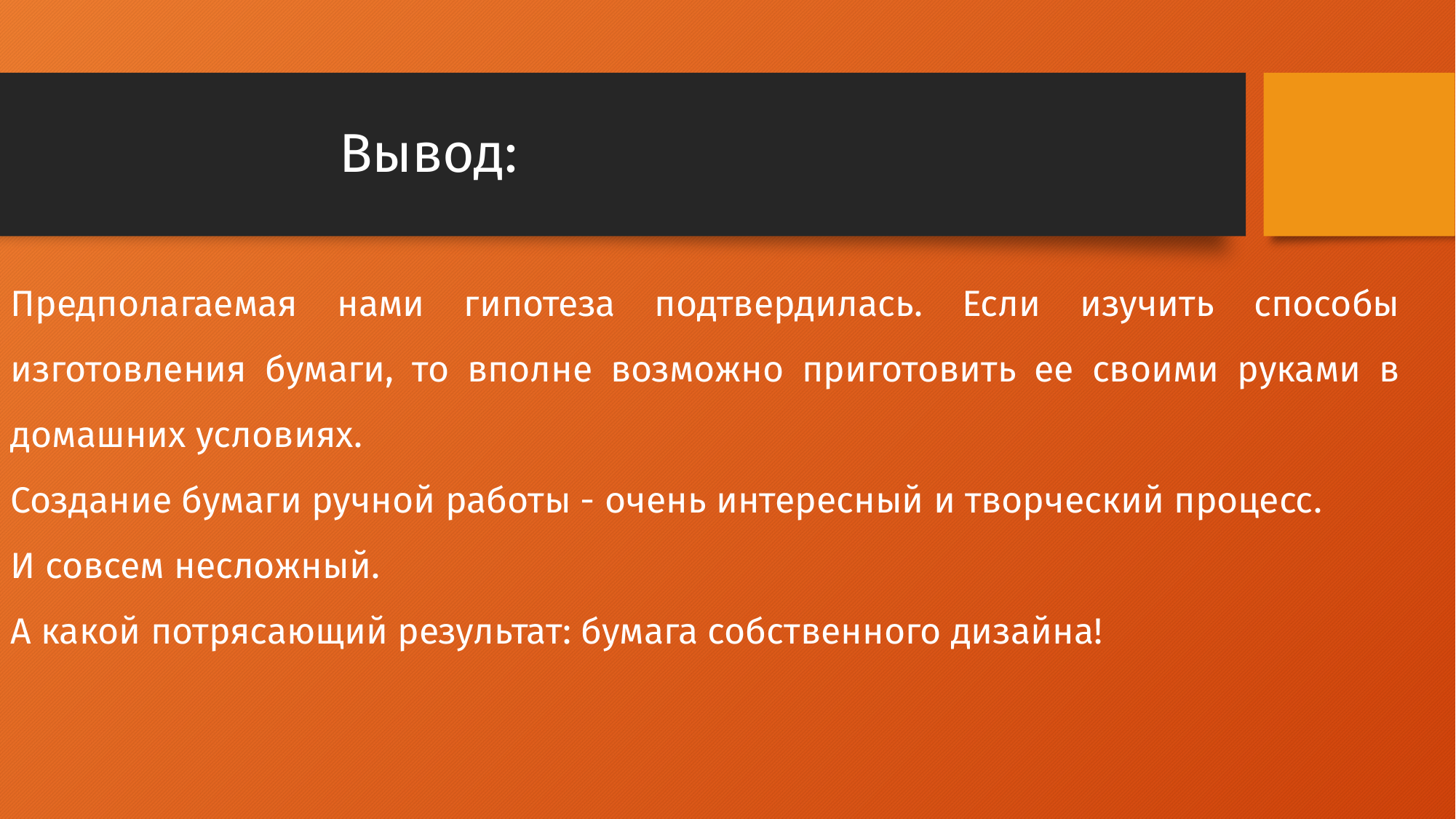

# Вывод:
Предполагаемая нами гипотеза подтвердилась. Если изучить способы изготовления бумаги, то вполне возможно приготовить ее своими руками в домашних условиях.
Создание бумаги ручной работы - очень интересный и творческий процесс.
И совсем несложный.
А какой потрясающий результат: бумага собственного дизайна!